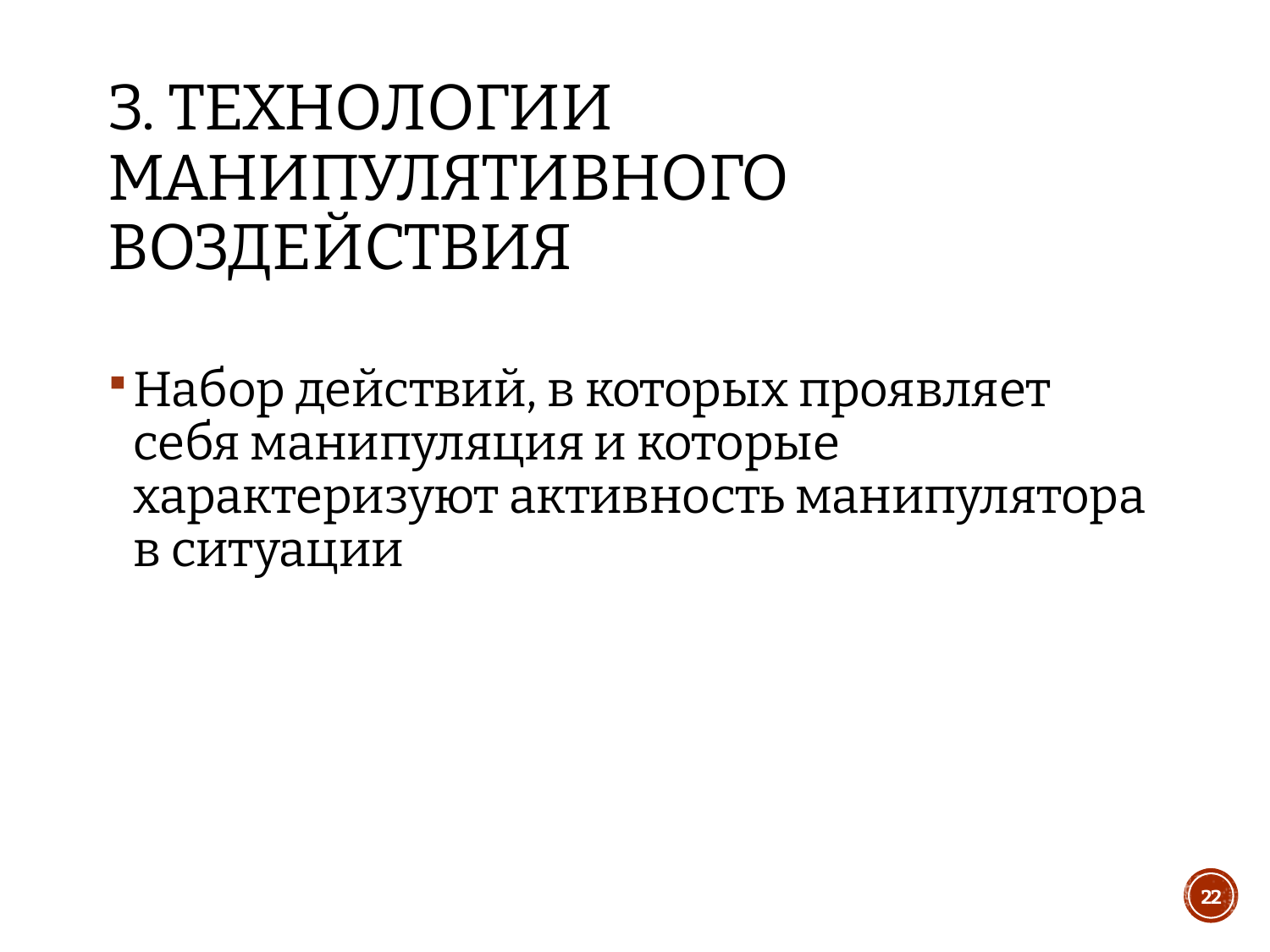

# 3. Технологии манипулятивного воздействия

Набор действий, в которых проявляет себя манипуляция и которые характеризуют активность манипулятора в ситуации
22